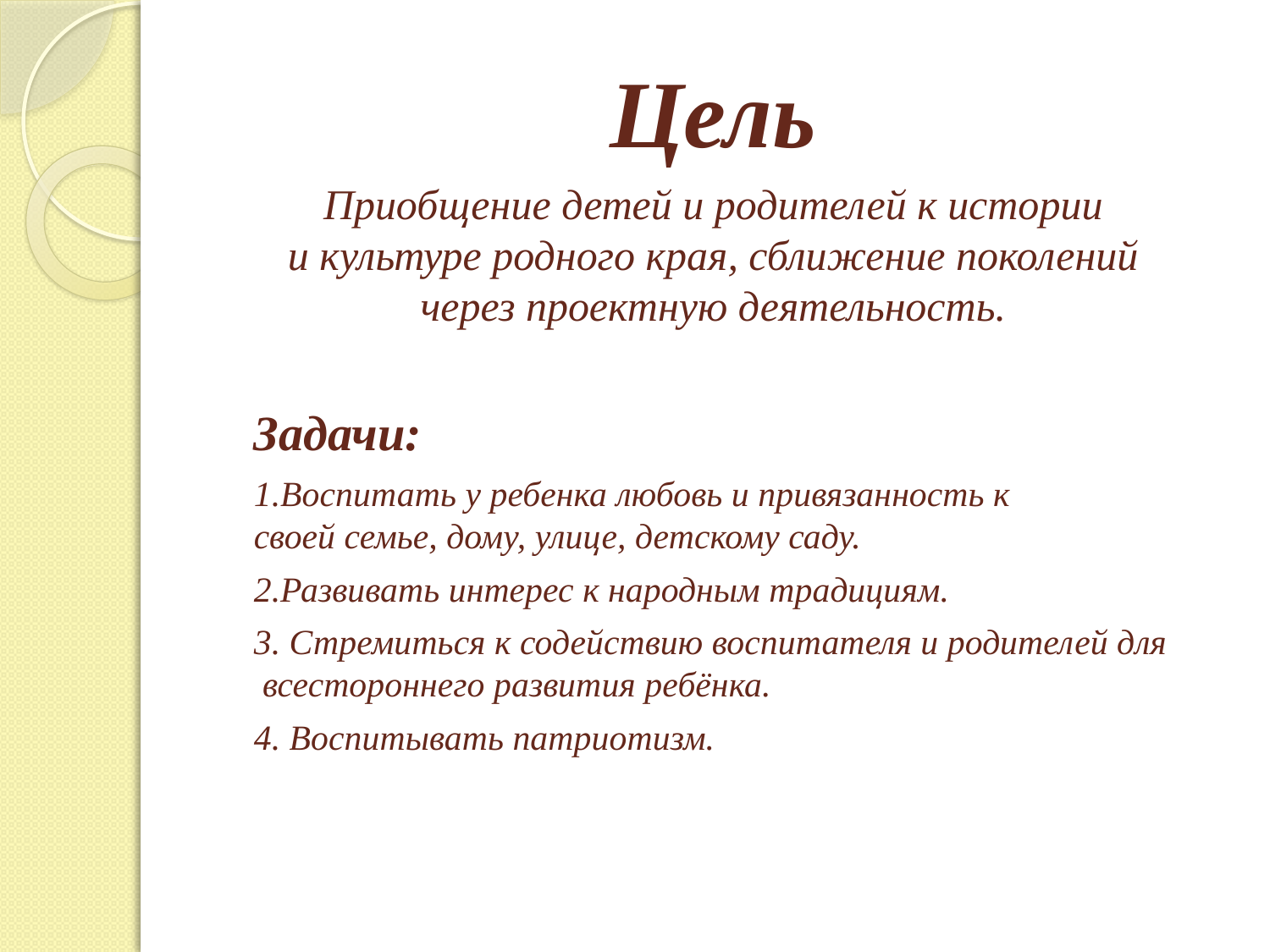

Цель
Приобщение детей и родителей к истории и культуре родного края, сближение поколений через проектную деятельность.

Задачи:
1.Воспитать у ребенка любовь и привязанность к своей семье, дому, улице, детскому саду.
2.Развивать интерес к народным традициям.
3. Стремиться к содействию воспитателя и родителей для  всестороннего развития ребёнка.
4. Воспитывать патриотизм.